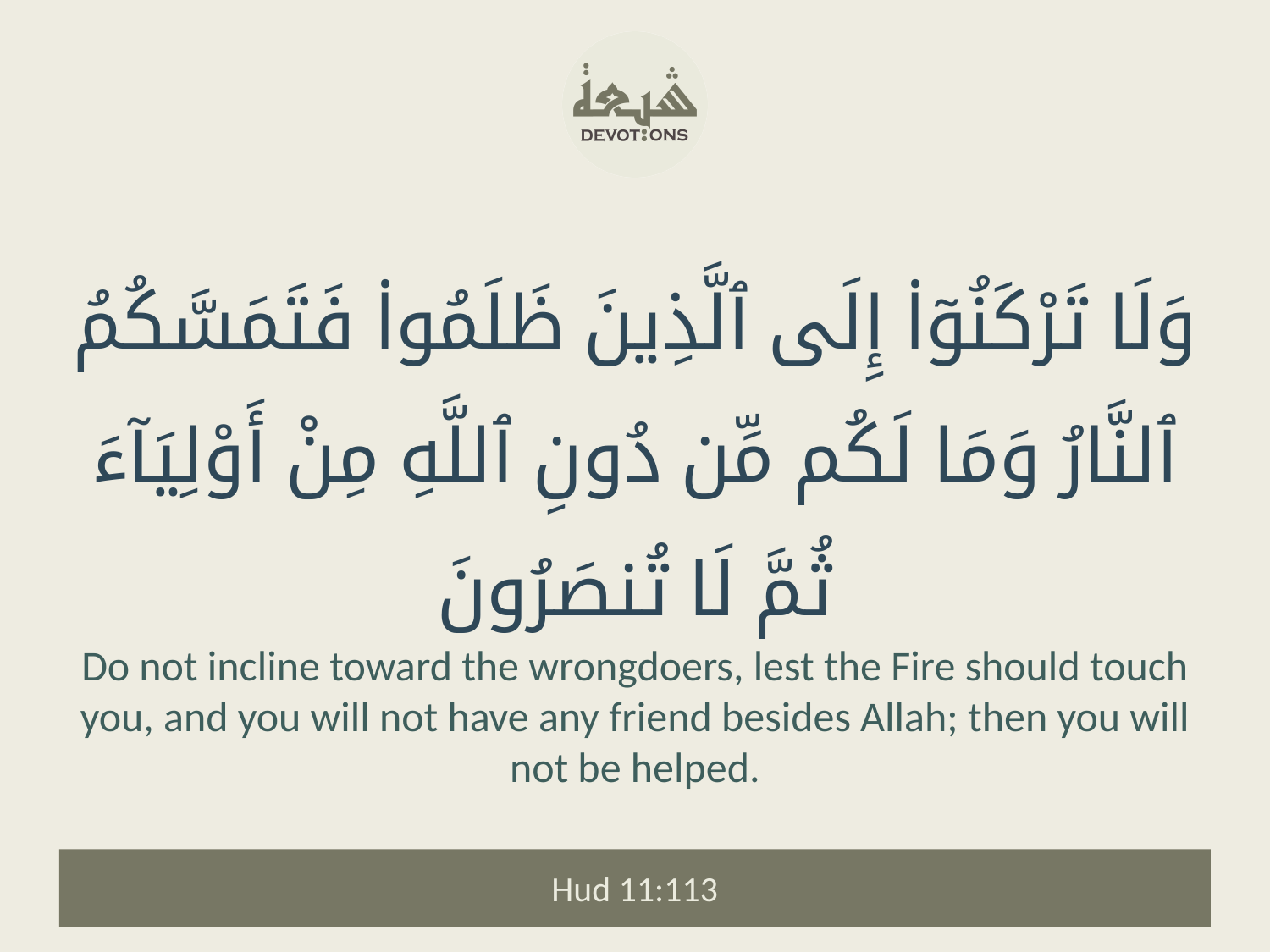

وَلَا تَرْكَنُوٓا۟ إِلَى ٱلَّذِينَ ظَلَمُوا۟ فَتَمَسَّكُمُ ٱلنَّارُ وَمَا لَكُم مِّن دُونِ ٱللَّهِ مِنْ أَوْلِيَآءَ ثُمَّ لَا تُنصَرُونَ
Do not incline toward the wrongdoers, lest the Fire should touch you, and you will not have any friend besides Allah; then you will not be helped.
Hud 11:113